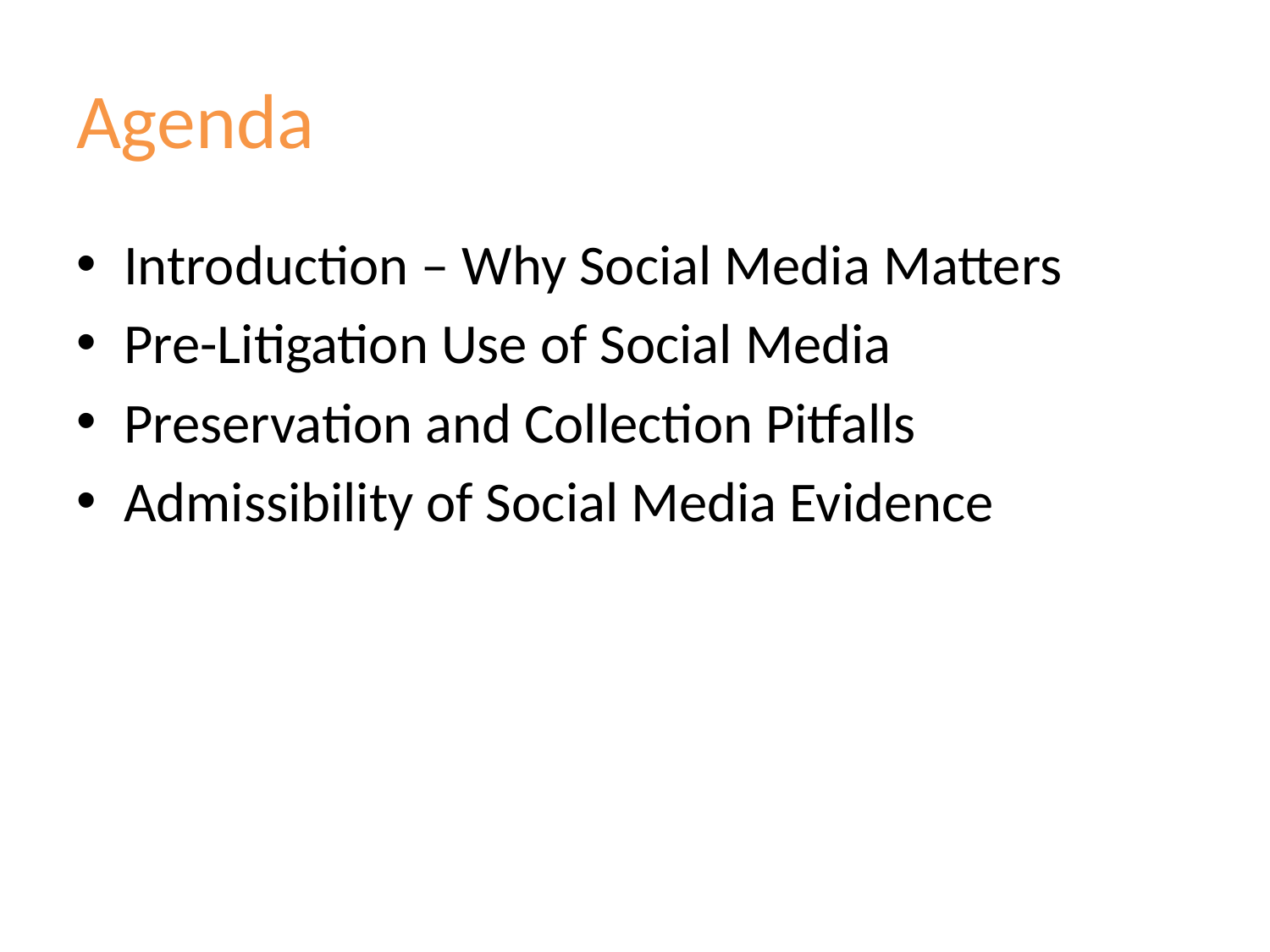

# Agenda
Introduction – Why Social Media Matters
Pre-Litigation Use of Social Media
Preservation and Collection Pitfalls
Admissibility of Social Media Evidence